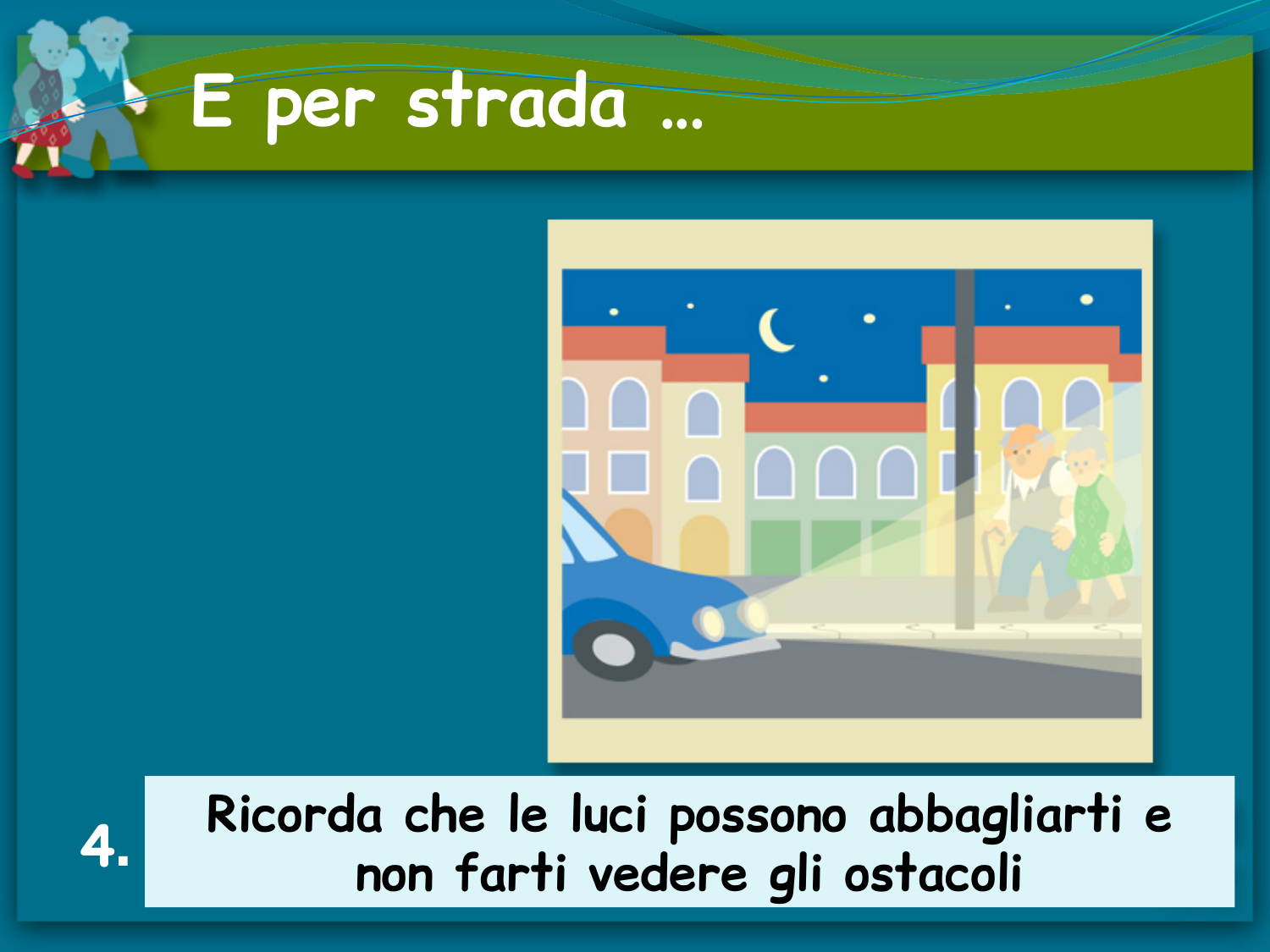

E per strada …
Ricorda che le luci possono abbagliarti e non farti vedere gli ostacoli
4.